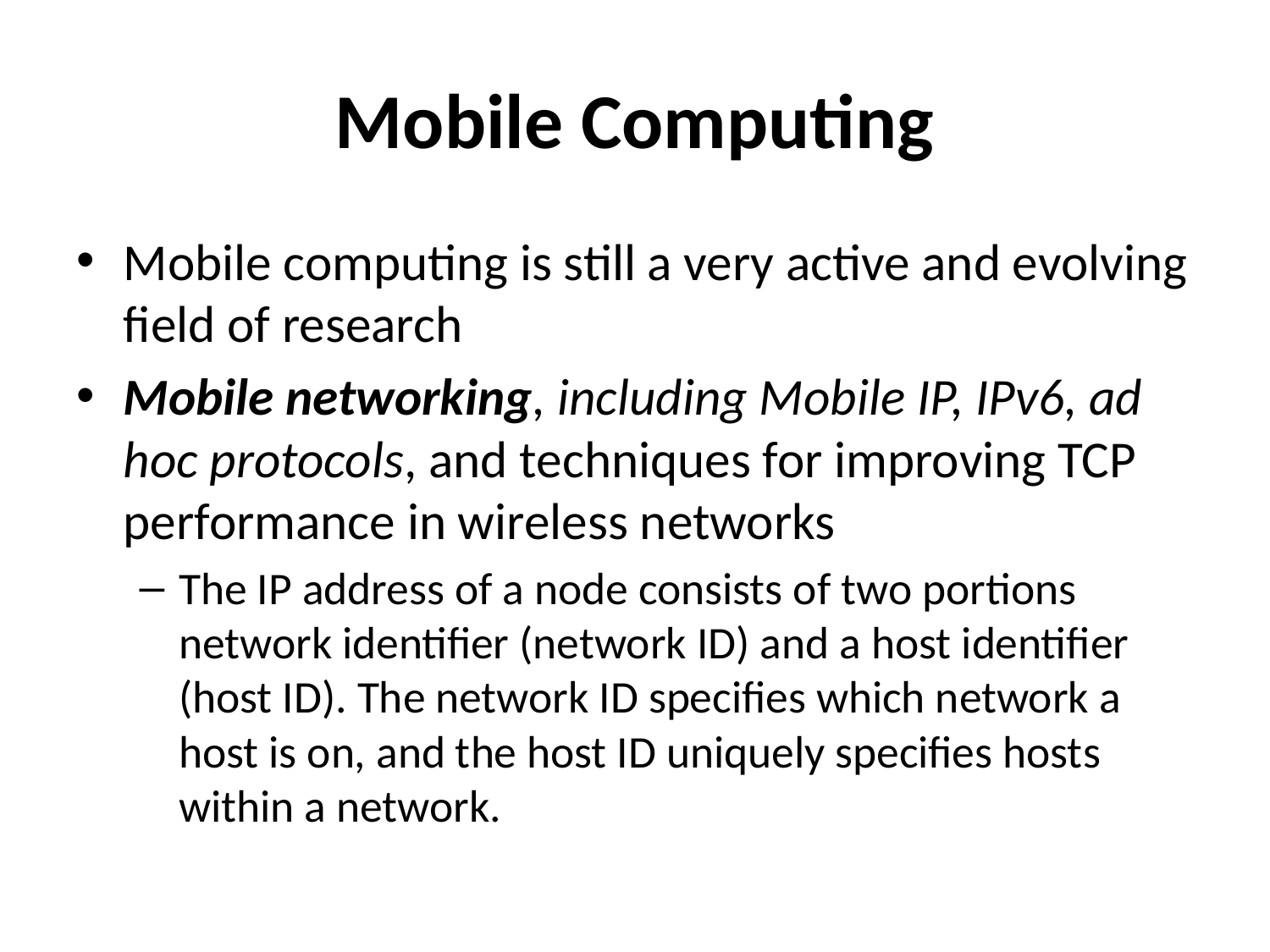

# Mobile Computing
Mobile computing is still a very active and evolving field of research
Mobile networking, including Mobile IP, IPv6, ad hoc protocols, and techniques for improving TCP performance in wireless networks
The IP address of a node consists of two portions network identifier (network ID) and a host identifier (host ID). The network ID specifies which network a host is on, and the host ID uniquely specifies hosts within a network.